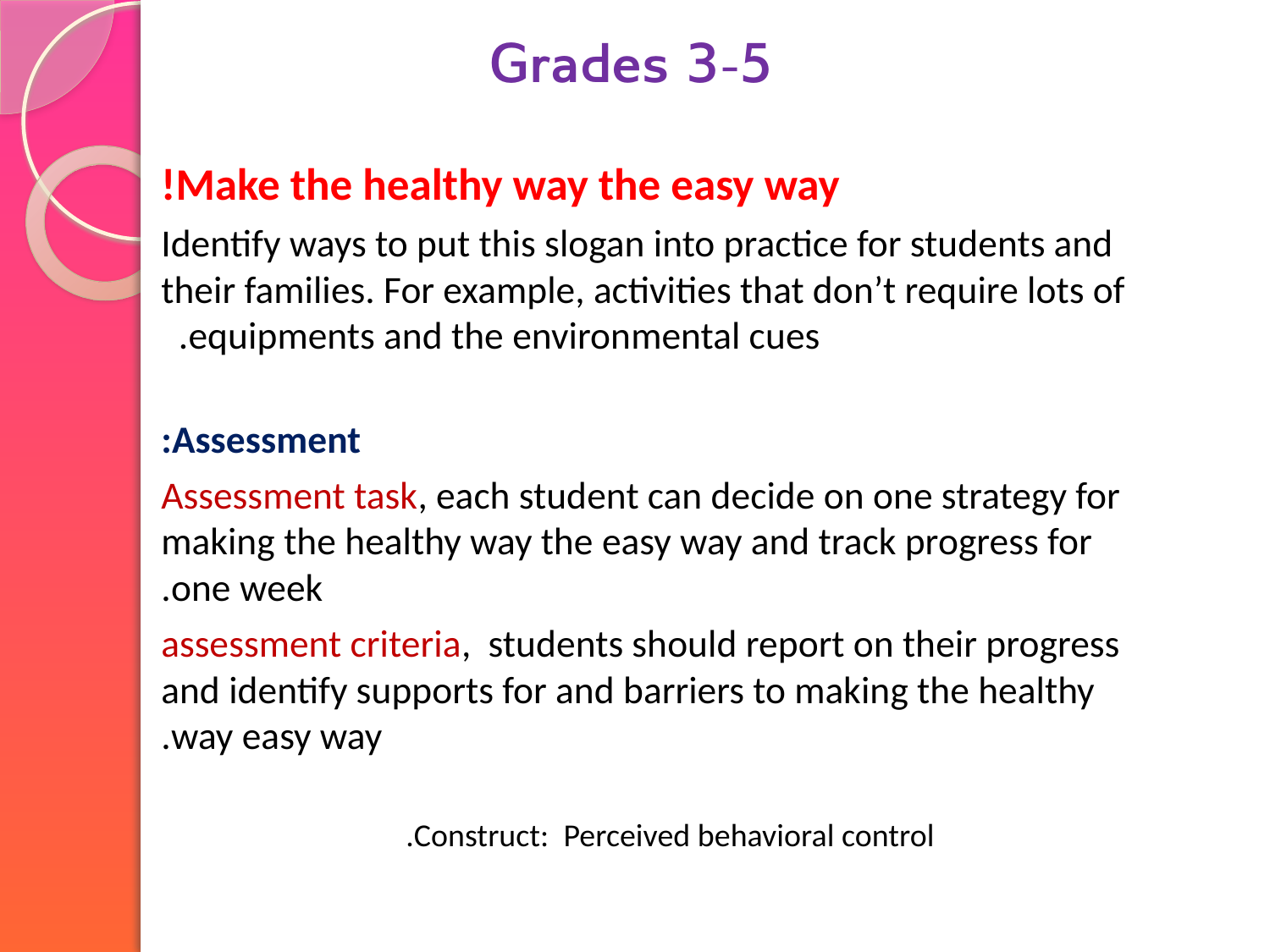

# Grades 3-5
Make the healthy way the easy way!
Identify ways to put this slogan into practice for students and their families. For example, activities that don’t require lots of equipments and the environmental cues.

Assessment:
Assessment task, each student can decide on one strategy for making the healthy way the easy way and track progress for one week.
assessment criteria,  students should report on their progress and identify supports for and barriers to making the healthy way easy way.

 Construct:  Perceived behavioral control.